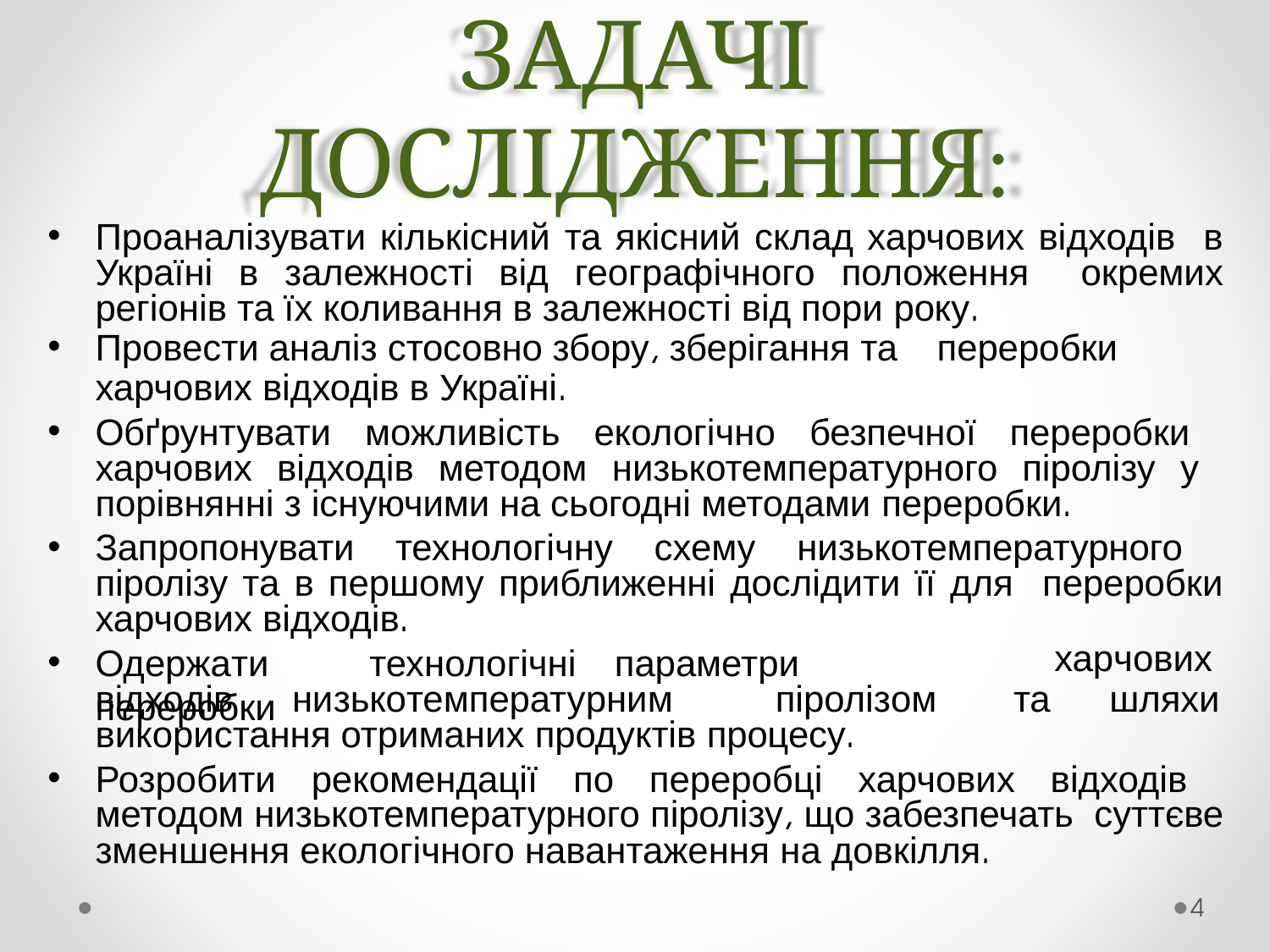

# ЗАДАЧІ
ДОСЛІДЖЕННЯ:

Проаналізувати кількісний та якісний склад харчових відходів  в Україні в залежності від географічного положення  окремих регіонів та їх коливання в залежності від пори року.
Провести аналіз стосовно збору, зберігання та   переробки
харчових відходів в Україні.
Обґрунтувати можливість екологічно безпечної переробки  харчових відходів методом низькотемпературного піролізу у  порівнянні з існуючими на сьогодні методами переробки.
Запропонувати технологічну схему низькотемпературного  піролізу та в першому приближенні дослідити її для  переробки харчових відходів.
Одержати	технологічні	параметри	переробки
харчових
шляхи
відходів	низькотемпературним	піролізом	та
використання отриманих продуктів процесу.
Розробити рекомендації по переробці харчових відходів  методом низькотемпературного піролізу, що забезпечать  суттєве зменшення екологічного навантаження на довкілля.
4